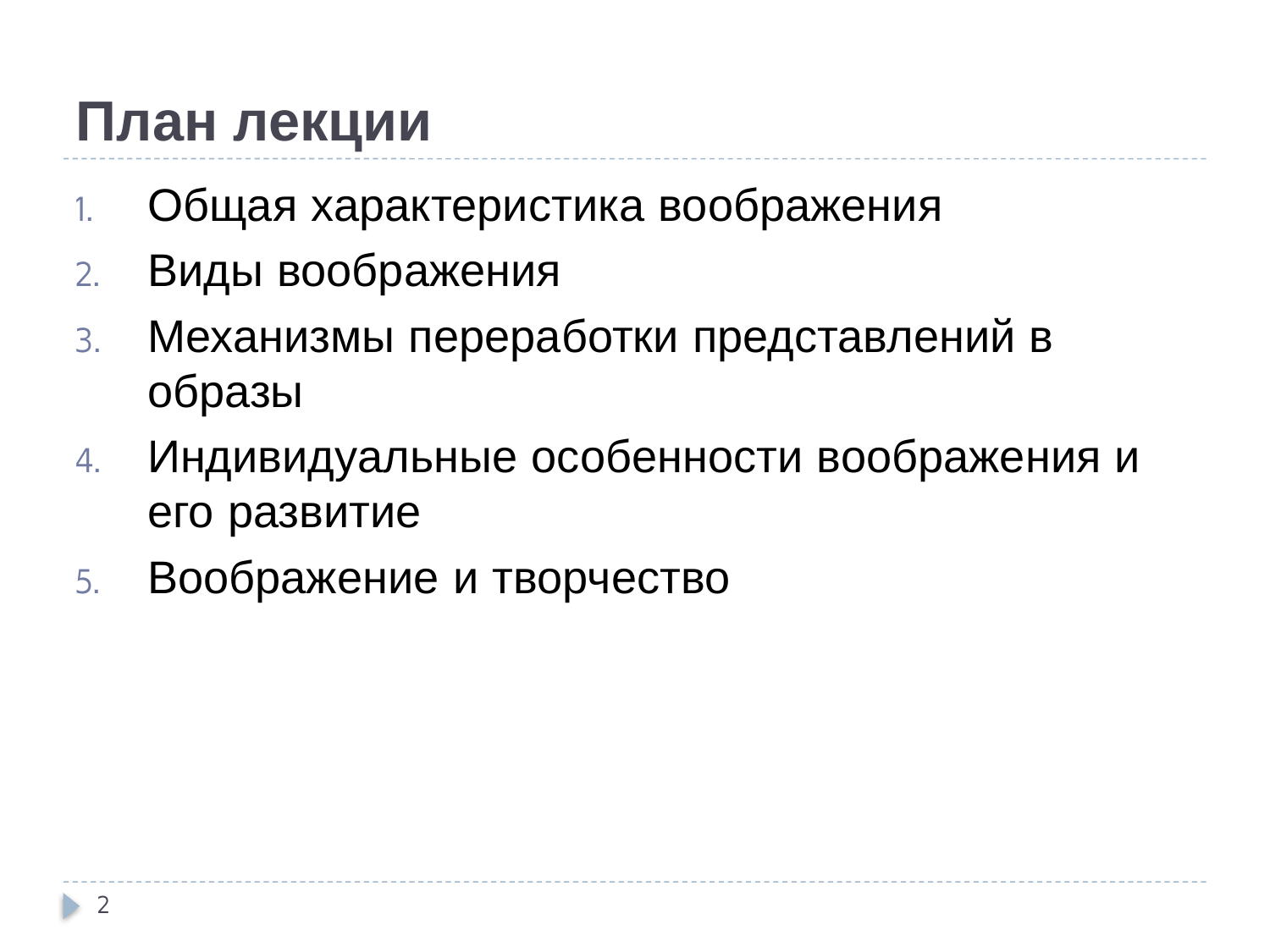

# План лекции
Общая характеристика воображения
Виды воображения
Механизмы переработки представлений в образы
Индивидуальные особенности воображения и его развитие
Воображение и творчество
2